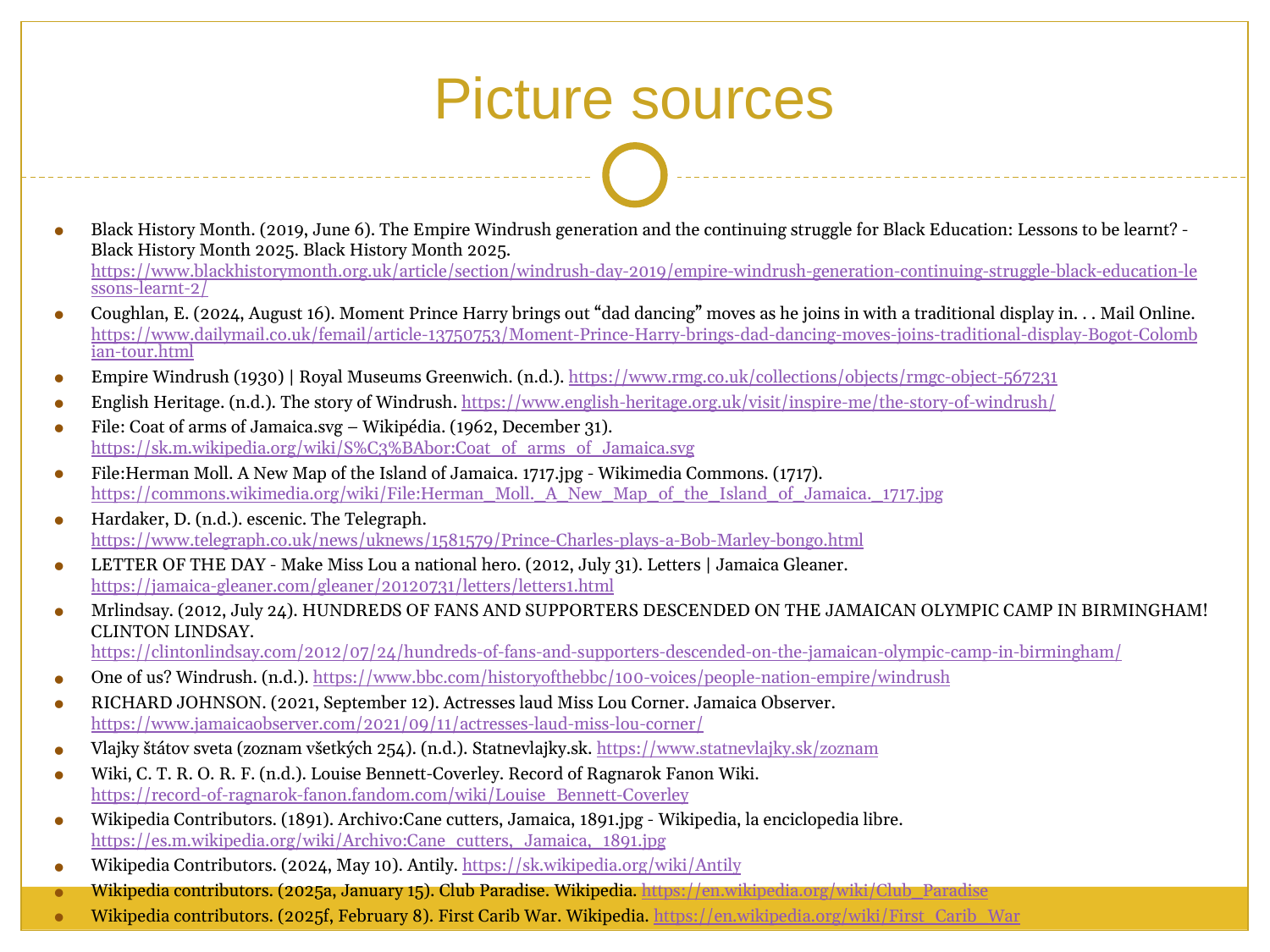

# Picture sources
Black History Month. (2019, June 6). The Empire Windrush generation and the continuing struggle for Black Education: Lessons to be learnt? - Black History Month 2025. Black History Month 2025. https://www.blackhistorymonth.org.uk/article/section/windrush-day-2019/empire-windrush-generation-continuing-struggle-black-education-lessons-learnt-2/
Coughlan, E. (2024, August 16). Moment Prince Harry brings out “dad dancing” moves as he joins in with a traditional display in. . . Mail Online. https://www.dailymail.co.uk/femail/article-13750753/Moment-Prince-Harry-brings-dad-dancing-moves-joins-traditional-display-Bogot-Colombian-tour.html
Empire Windrush (1930) | Royal Museums Greenwich. (n.d.). https://www.rmg.co.uk/collections/objects/rmgc-object-567231
English Heritage. (n.d.). The story of Windrush. https://www.english-heritage.org.uk/visit/inspire-me/the-story-of-windrush/
File: Coat of arms of Jamaica.svg – Wikipédia. (1962, December 31). https://sk.m.wikipedia.org/wiki/S%C3%BAbor:Coat_of_arms_of_Jamaica.svg
File:Herman Moll. A New Map of the Island of Jamaica. 1717.jpg - Wikimedia Commons. (1717). https://commons.wikimedia.org/wiki/File:Herman_Moll._A_New_Map_of_the_Island_of_Jamaica._1717.jpg
Hardaker, D. (n.d.). escenic. The Telegraph. https://www.telegraph.co.uk/news/uknews/1581579/Prince-Charles-plays-a-Bob-Marley-bongo.html
LETTER OF THE DAY - Make Miss Lou a national hero. (2012, July 31). Letters | Jamaica Gleaner. https://jamaica-gleaner.com/gleaner/20120731/letters/letters1.html
Mrlindsay. (2012, July 24). HUNDREDS OF FANS AND SUPPORTERS DESCENDED ON THE JAMAICAN OLYMPIC CAMP IN BIRMINGHAM! CLINTON LINDSAY. https://clintonlindsay.com/2012/07/24/hundreds-of-fans-and-supporters-descended-on-the-jamaican-olympic-camp-in-birmingham/
One of us? Windrush. (n.d.). https://www.bbc.com/historyofthebbc/100-voices/people-nation-empire/windrush
RICHARD JOHNSON. (2021, September 12). Actresses laud Miss Lou Corner. Jamaica Observer. https://www.jamaicaobserver.com/2021/09/11/actresses-laud-miss-lou-corner/
Vlajky štátov sveta (zoznam všetkých 254). (n.d.). Statnevlajky.sk. https://www.statnevlajky.sk/zoznam
Wiki, C. T. R. O. R. F. (n.d.). Louise Bennett-Coverley. Record of Ragnarok Fanon Wiki. https://record-of-ragnarok-fanon.fandom.com/wiki/Louise_Bennett-Coverley
Wikipedia Contributors. (1891). Archivo:Cane cutters, Jamaica, 1891.jpg - Wikipedia, la enciclopedia libre. https://es.m.wikipedia.org/wiki/Archivo:Cane_cutters,_Jamaica,_1891.jpg
Wikipedia Contributors. (2024, May 10). Antily. https://sk.wikipedia.org/wiki/Antily
Wikipedia contributors. (2025a, January 15). Club Paradise. Wikipedia. https://en.wikipedia.org/wiki/Club_Paradise
Wikipedia contributors. (2025f, February 8). First Carib War. Wikipedia. https://en.wikipedia.org/wiki/First_Carib_War